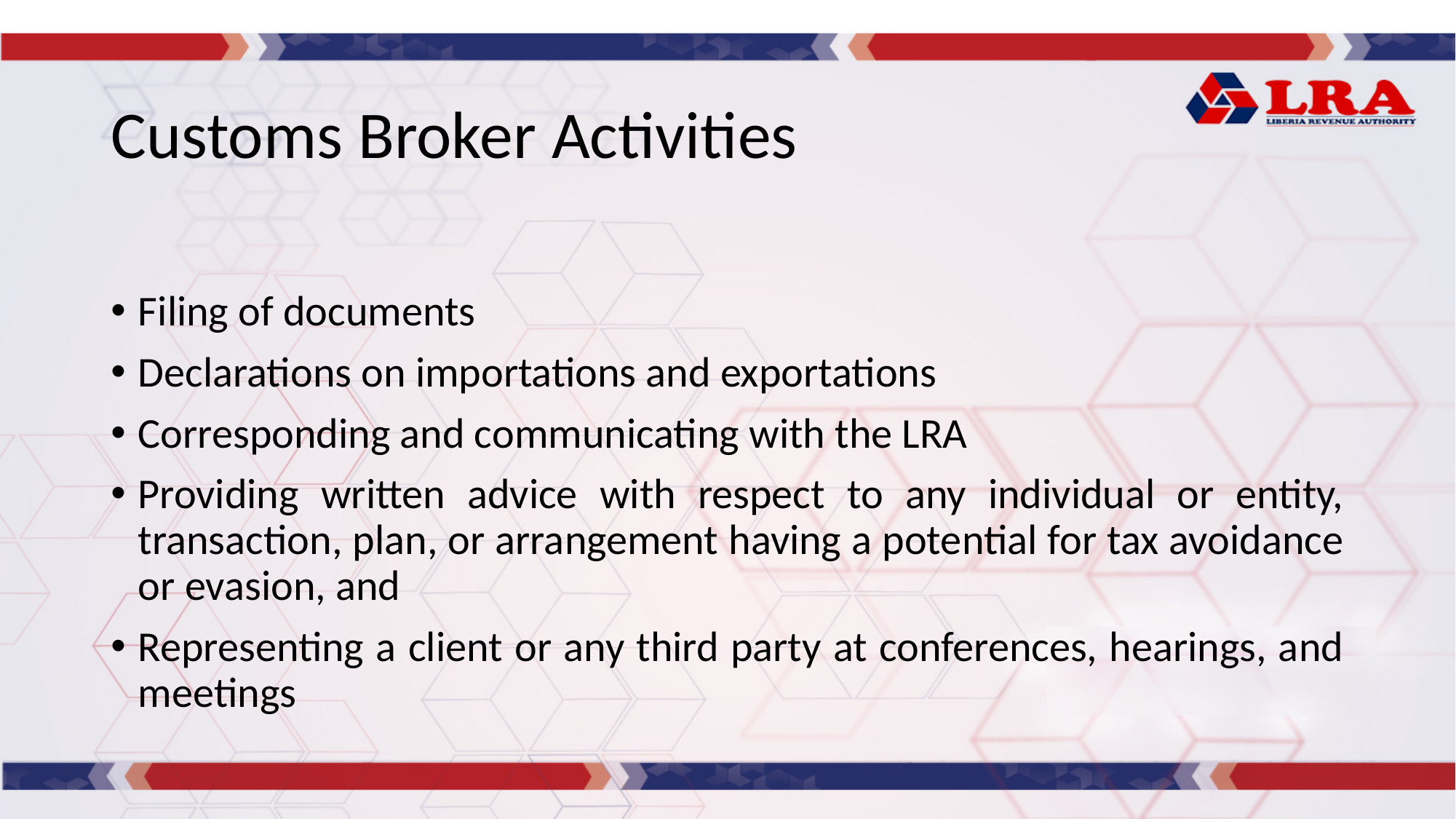

# Customs Broker Activities

Filing of documents
Declarations on importations and exportations
Corresponding and communicating with the LRA
Providing written advice with respect to any individual or entity, transaction, plan, or arrangement having a potential for tax avoidance or evasion, and
Representing a client or any third party at conferences, hearings, and meetings